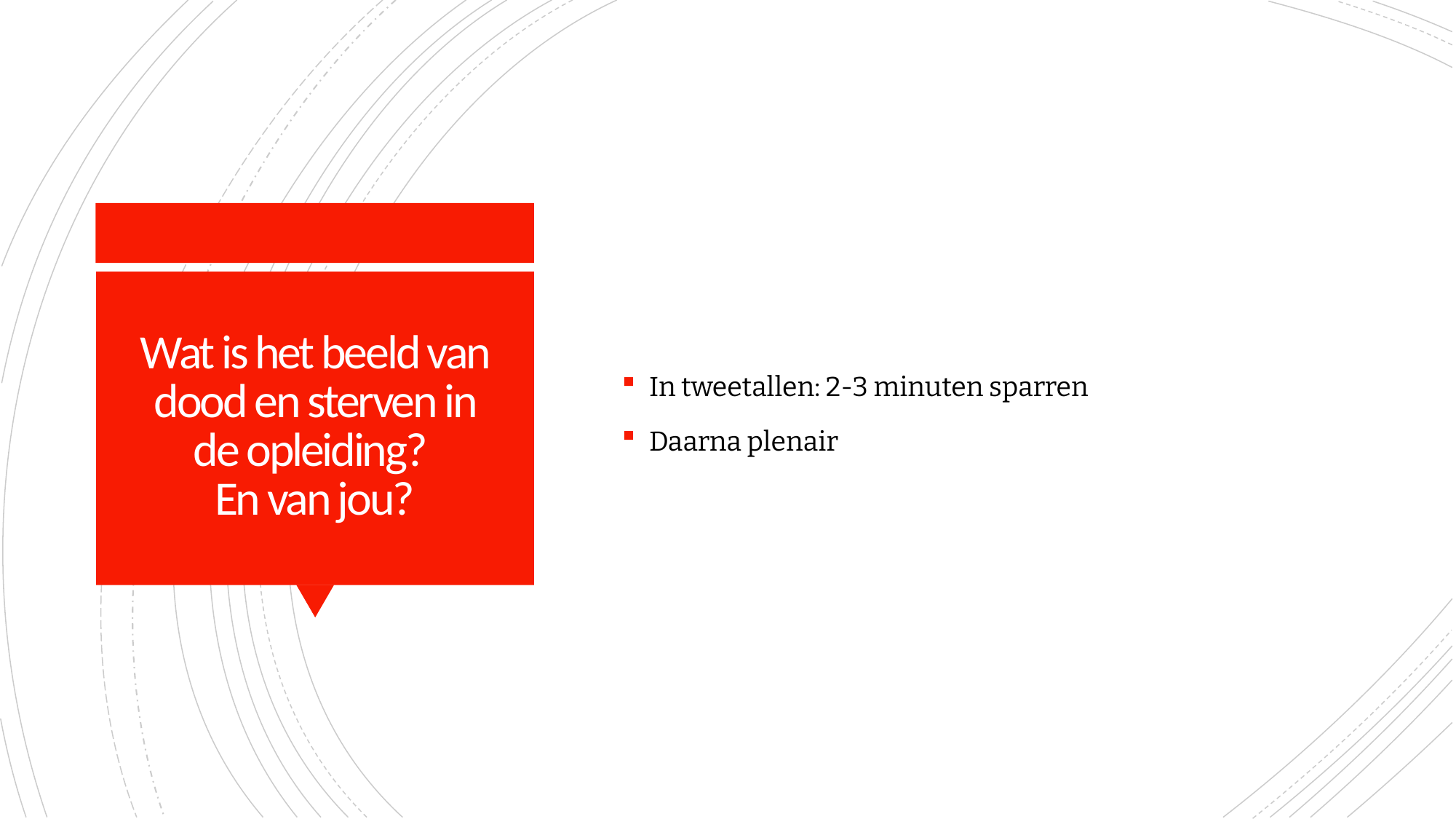

In tweetallen: 2-3 minuten sparren
Daarna plenair
# Wat is het beeld van dood en sterven in de opleiding? En van jou?